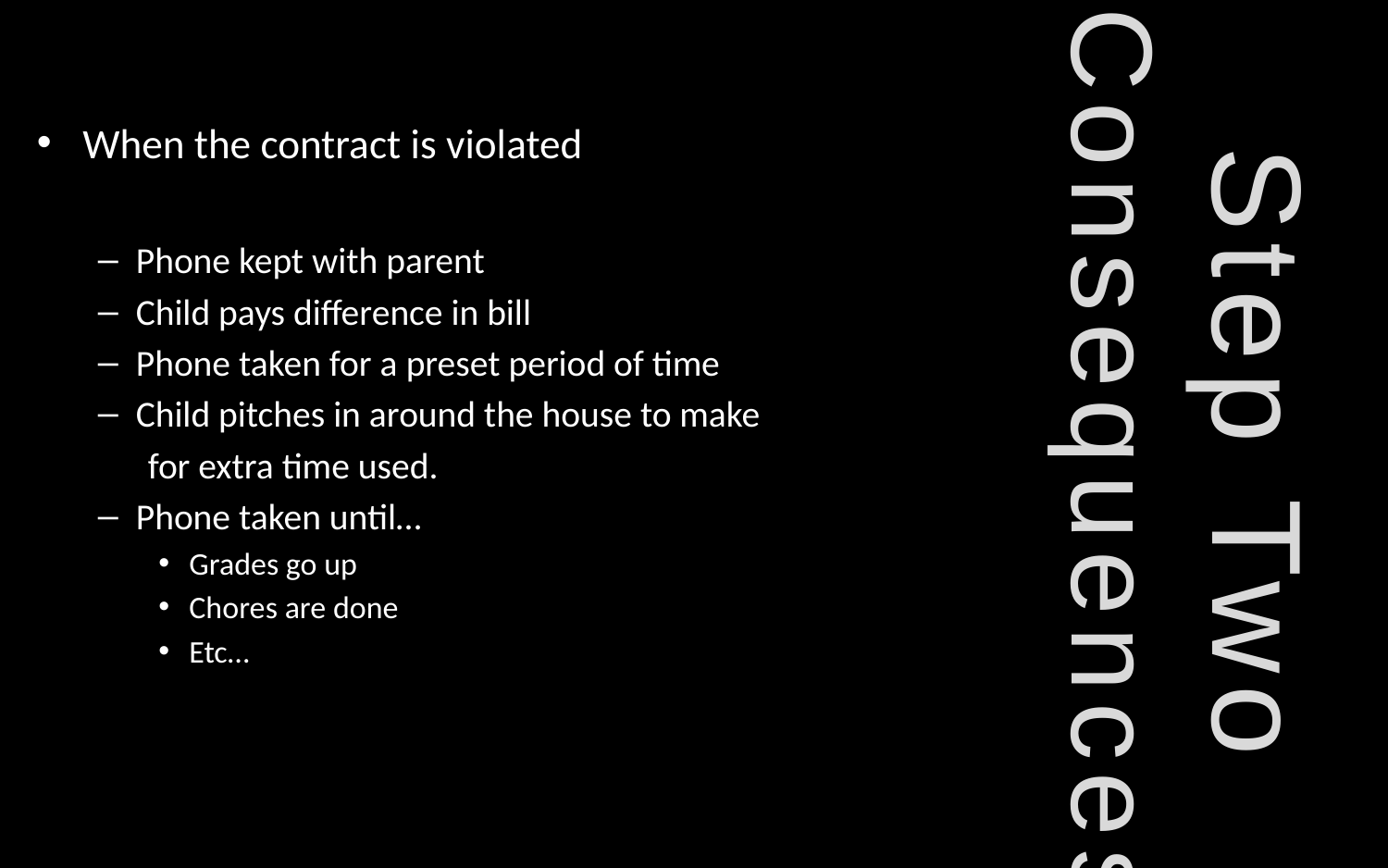

When the contract is violated

Phone kept with parent
Child pays difference in bill
Phone taken for a preset period of time
Child pitches in around the house to make
      for extra time used.
Phone taken until…
Grades go up
Chores are done
Etc…

# Step Two Consequences